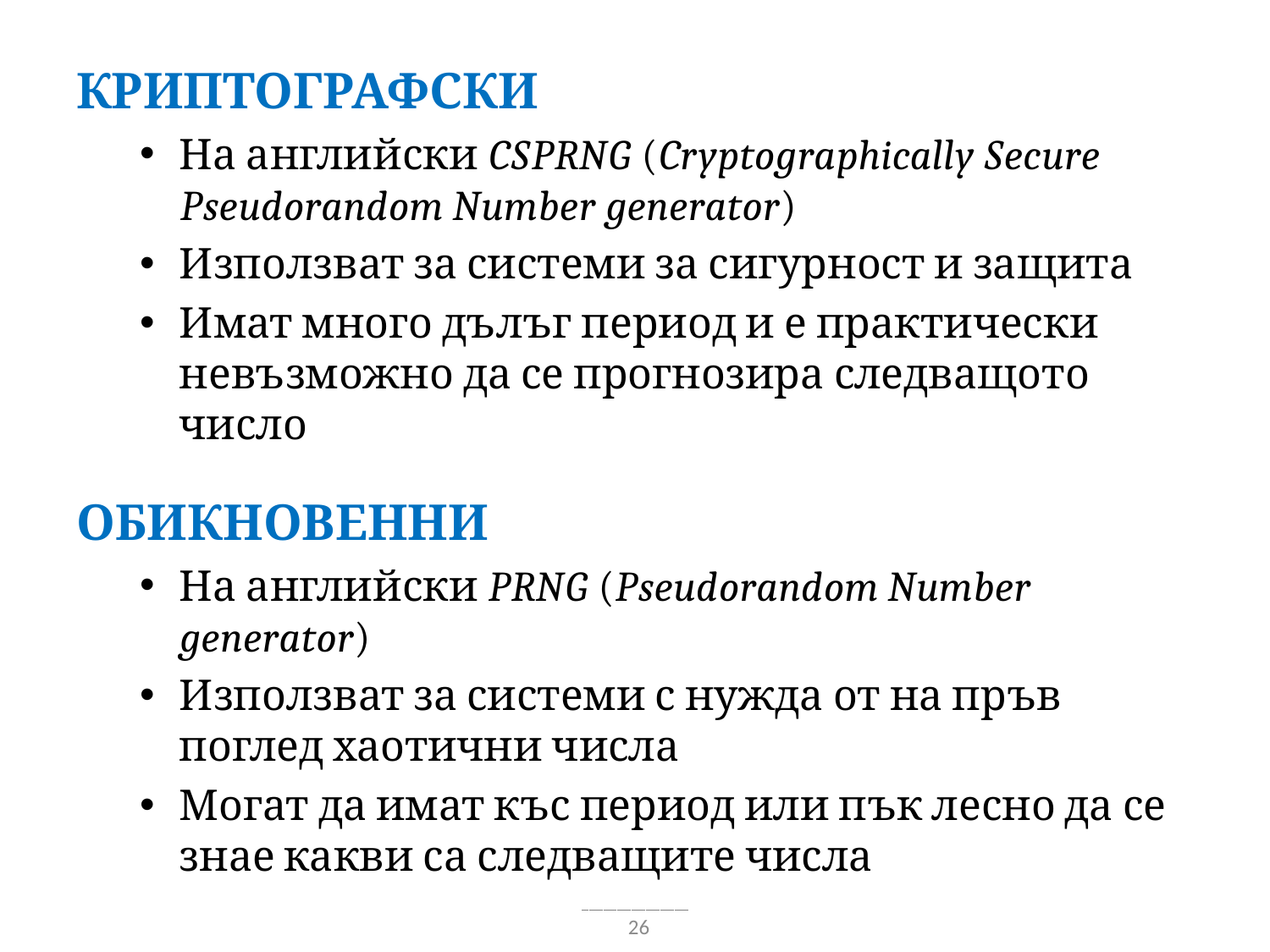

Криптографски
На английски CSPRNG (Cryptographically Secure Pseudorandom Number generator)
Използват за системи за сигурност и защита
Имат много дълъг период и е практически невъзможно да се прогнозира следващото число
Обикновенни
На английски PRNG (Pseudorandom Number generator)
Използват за системи с нужда от на пръв поглед хаотични числа
Могат да имат къс период или пък лесно да се знае какви са следващите числа
26